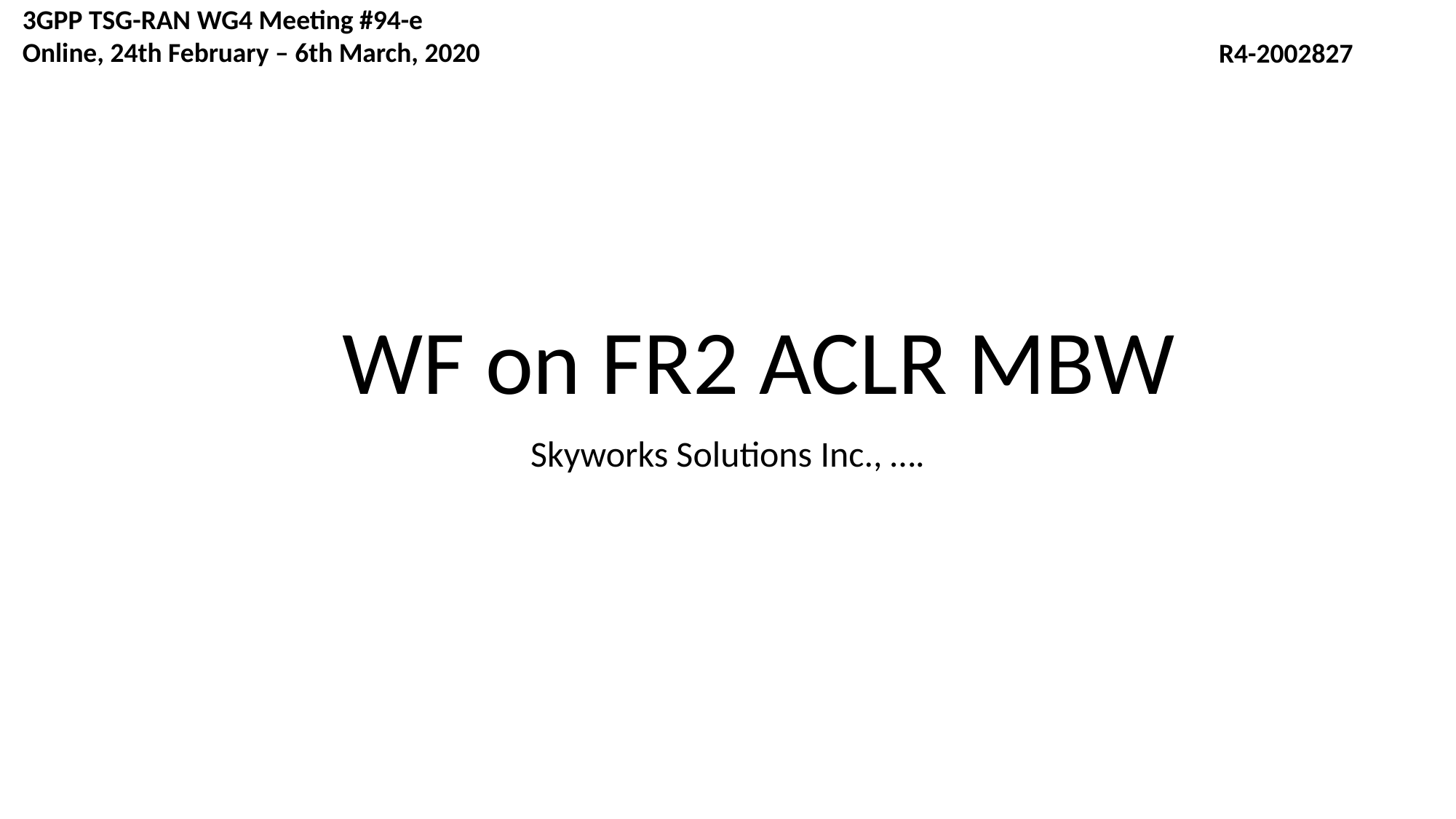

3GPP TSG-RAN WG4 Meeting #94-e
Online, 24th February – 6th March, 2020
R4-2002827
# WF on FR2 ACLR MBW
Skyworks Solutions Inc., ….